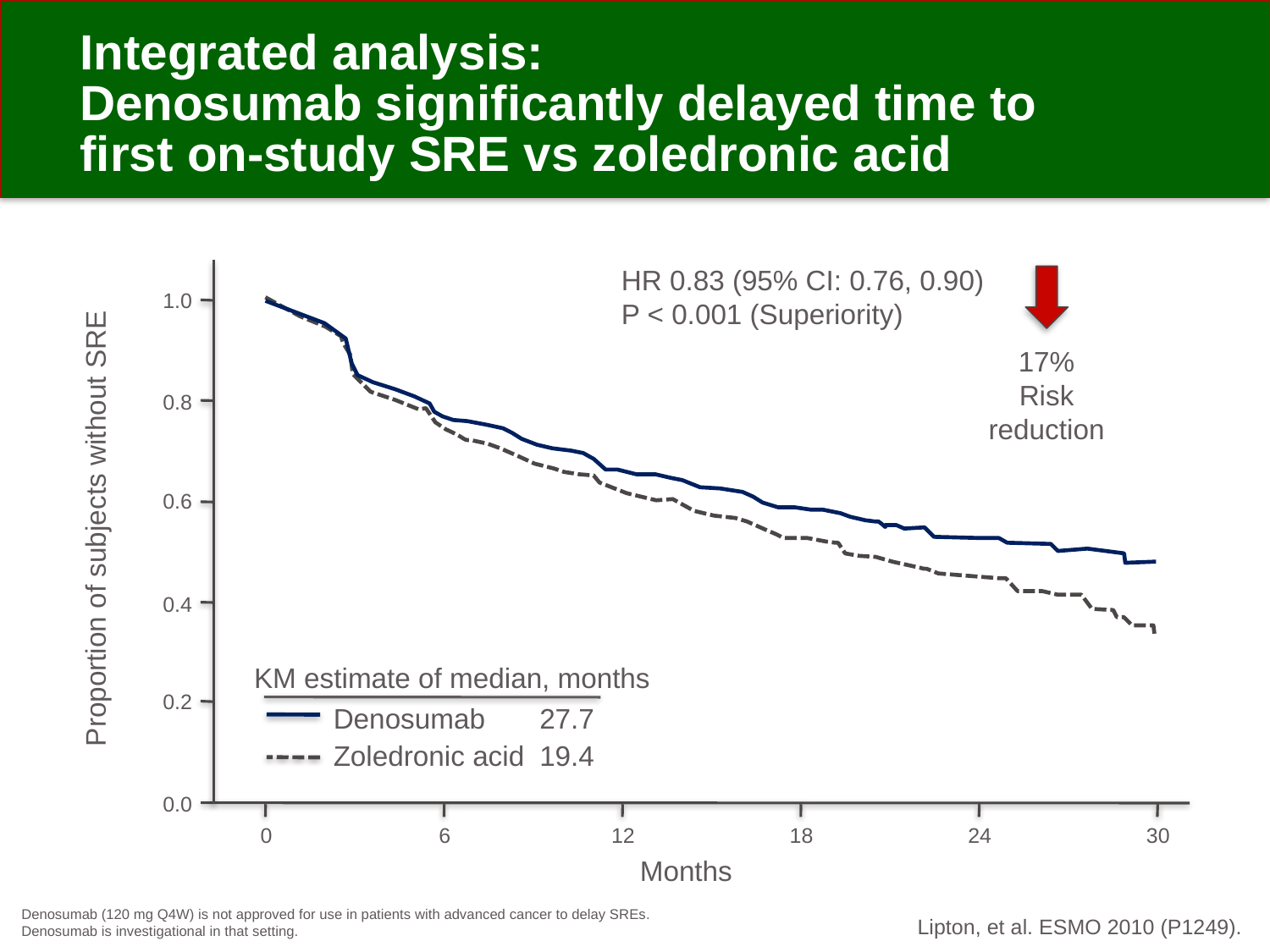

# Integrated analysis: Denosumab significantly delayed time to first on-study SRE vs zoledronic acid
HR 0.83 (95% CI: 0.76, 0.90)
P < 0.001 (Superiority)

17%
Risk
reduction
1.0

0.8
0.6
Proportion of subjects without SRE
0.4
KM estimate of median, months
Denosumab	27.7
Zoledronic acid	19.4
0.2
0.0
0
6
12
18
24
30
Months
Denosumab (120 mg Q4W) is not approved for use in patients with advanced cancer to delay SREs.
Denosumab is investigational in that setting.
Lipton, et al. ESMO 2010 (P1249).